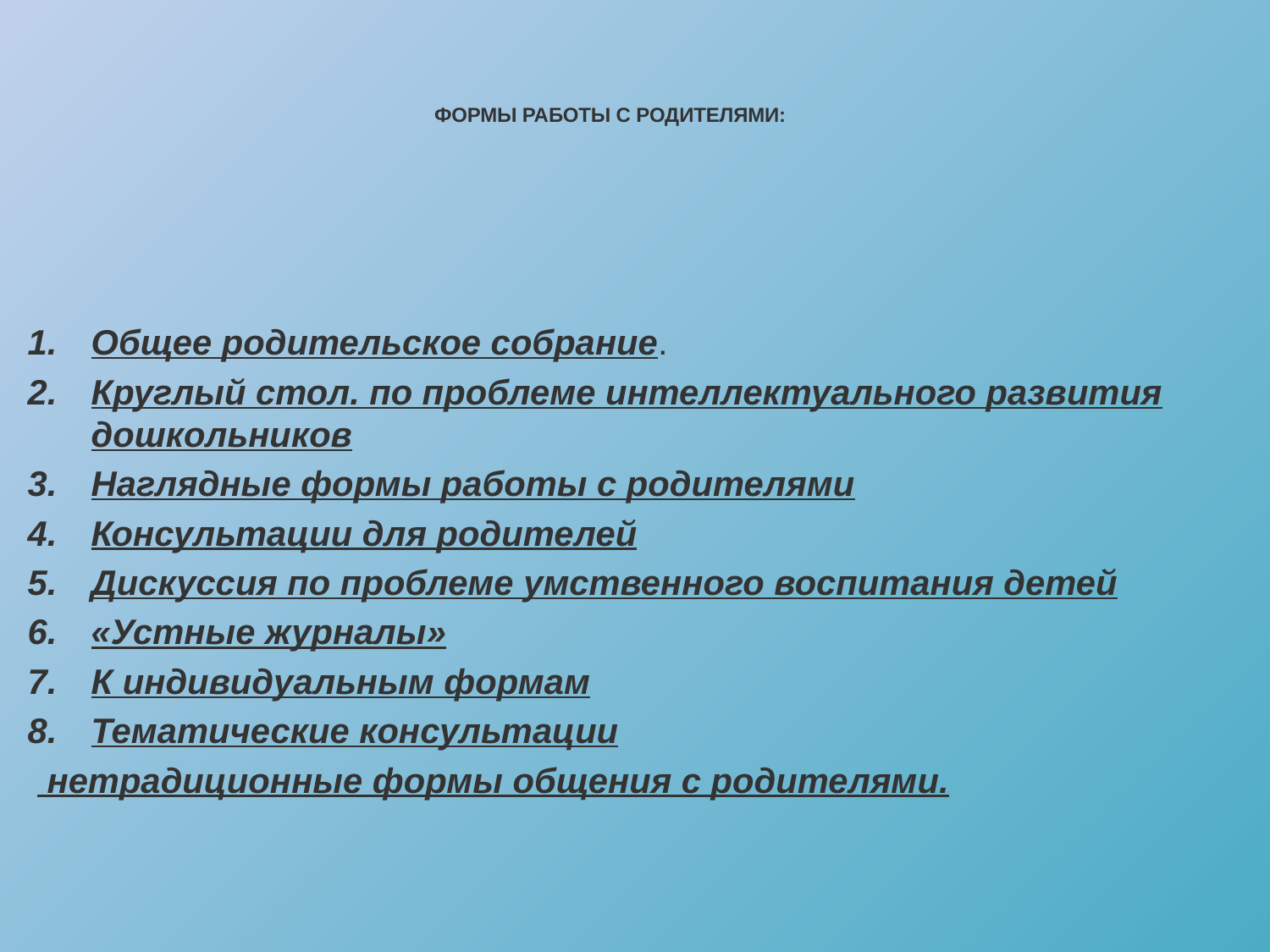

# Формы работы с родителями:
Общее родительское собрание.
Круглый стол. по проблеме интеллектуального развития дошкольников
Наглядные формы работы с родителями
Консультации для родителей
Дискуссия по проблеме умственного воспитания детей
«Устные журналы»
К индивидуальным формам
Тематические консультации
  нетрадиционные формы общения с родителями.